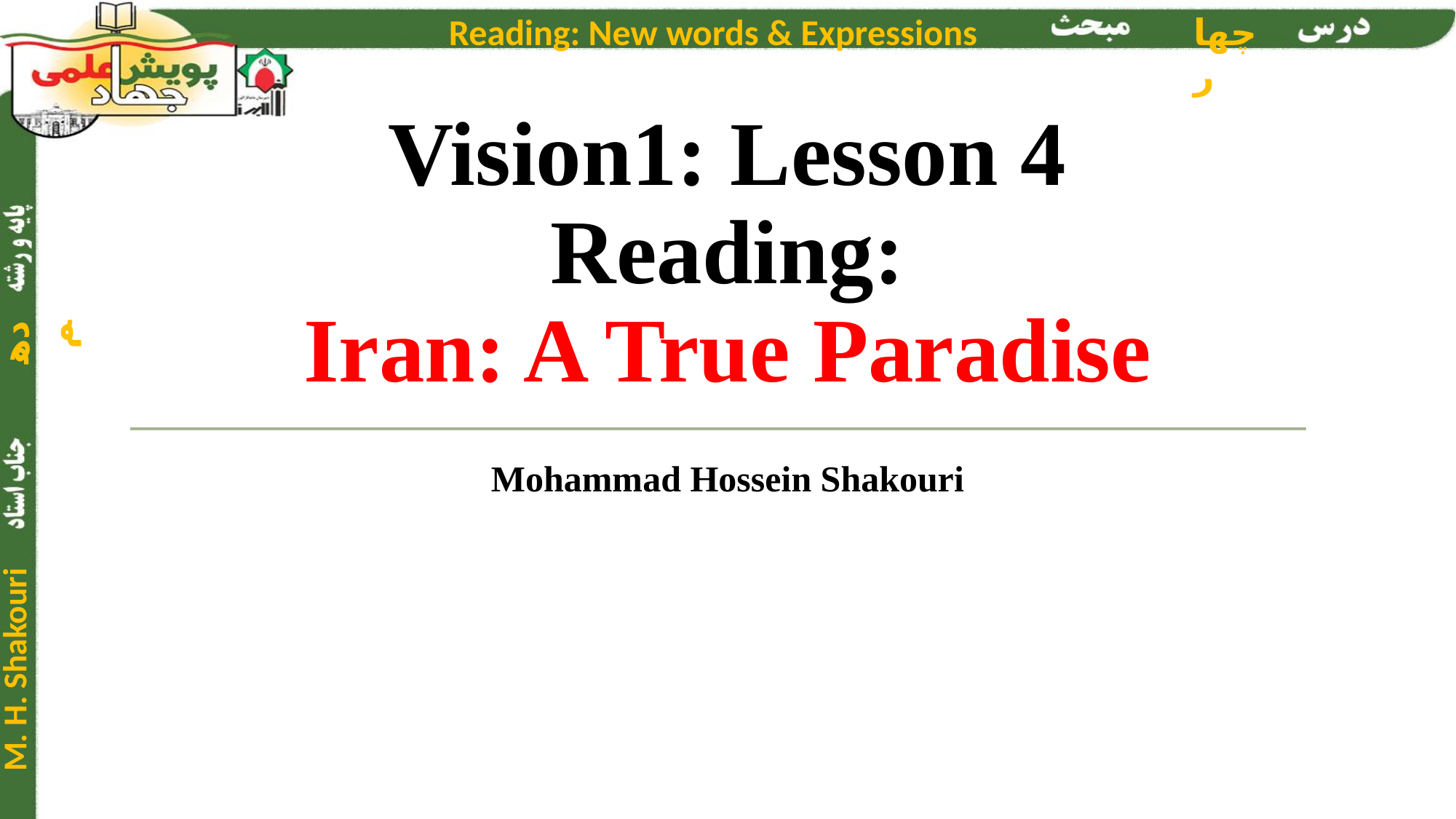

# Vision1: Lesson 4 Reading: Iran: A True Paradise
Mohammad Hossein Shakouri